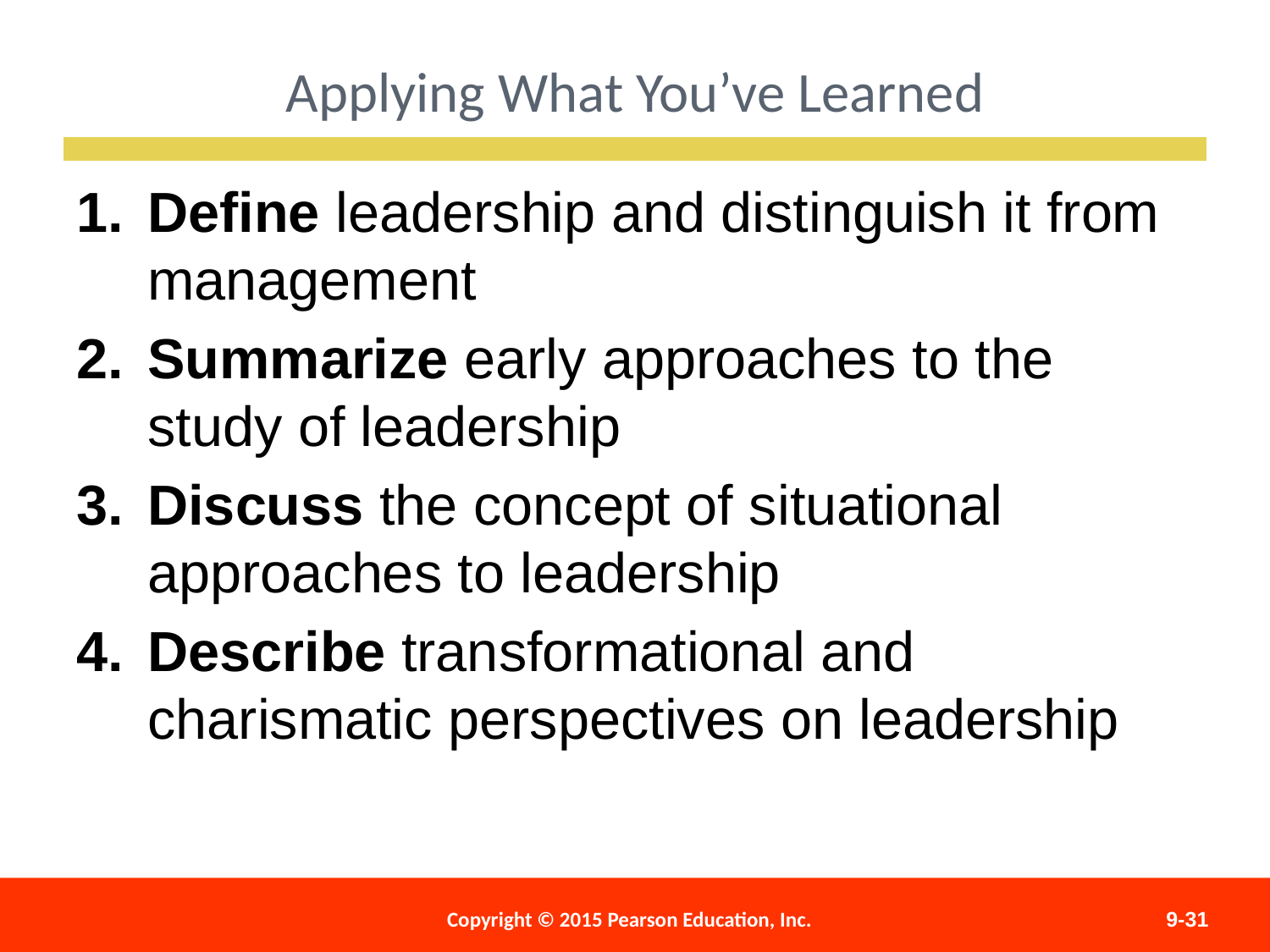

Applying What You’ve Learned
Define leadership and distinguish it from management
Summarize early approaches to the study of leadership
Discuss the concept of situational approaches to leadership
Describe transformational and charismatic perspectives on leadership